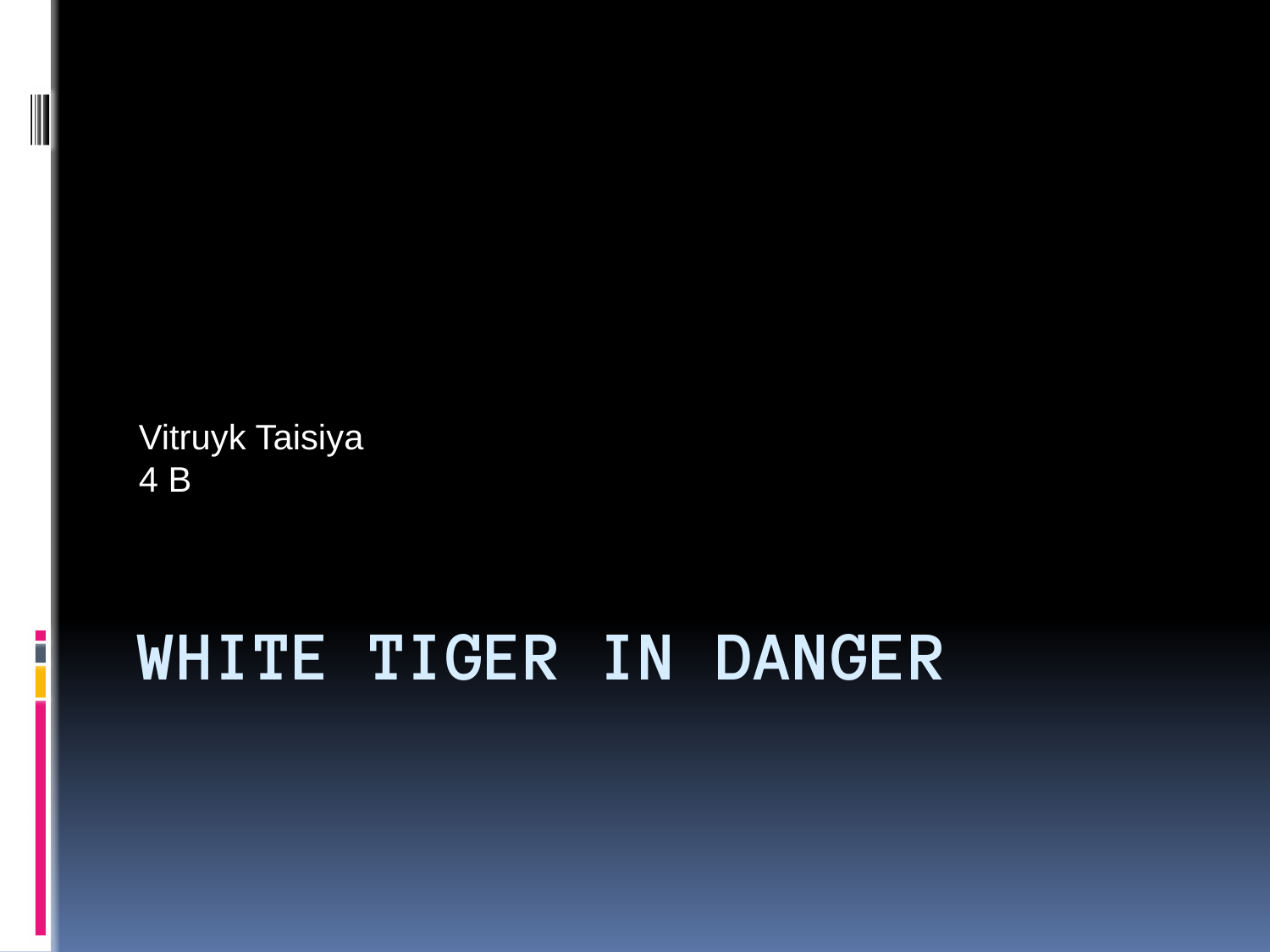

Vitruyk Taisiya
4 B
# White tiger in Danger